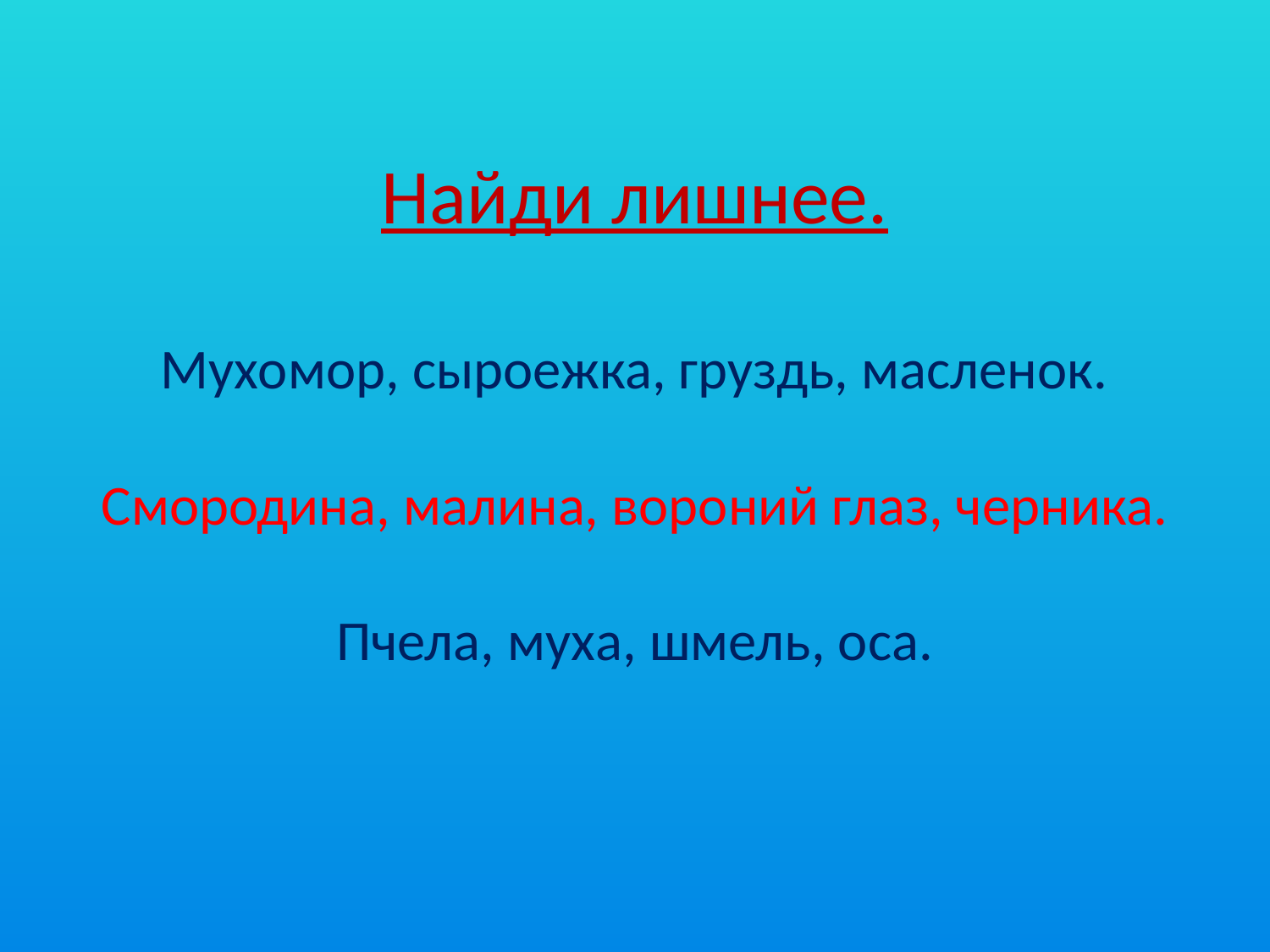

# Найди лишнее. Мухомор, сыроежка, груздь, масленок. Смородина, малина, вороний глаз, черника. Пчела, муха, шмель, оса.